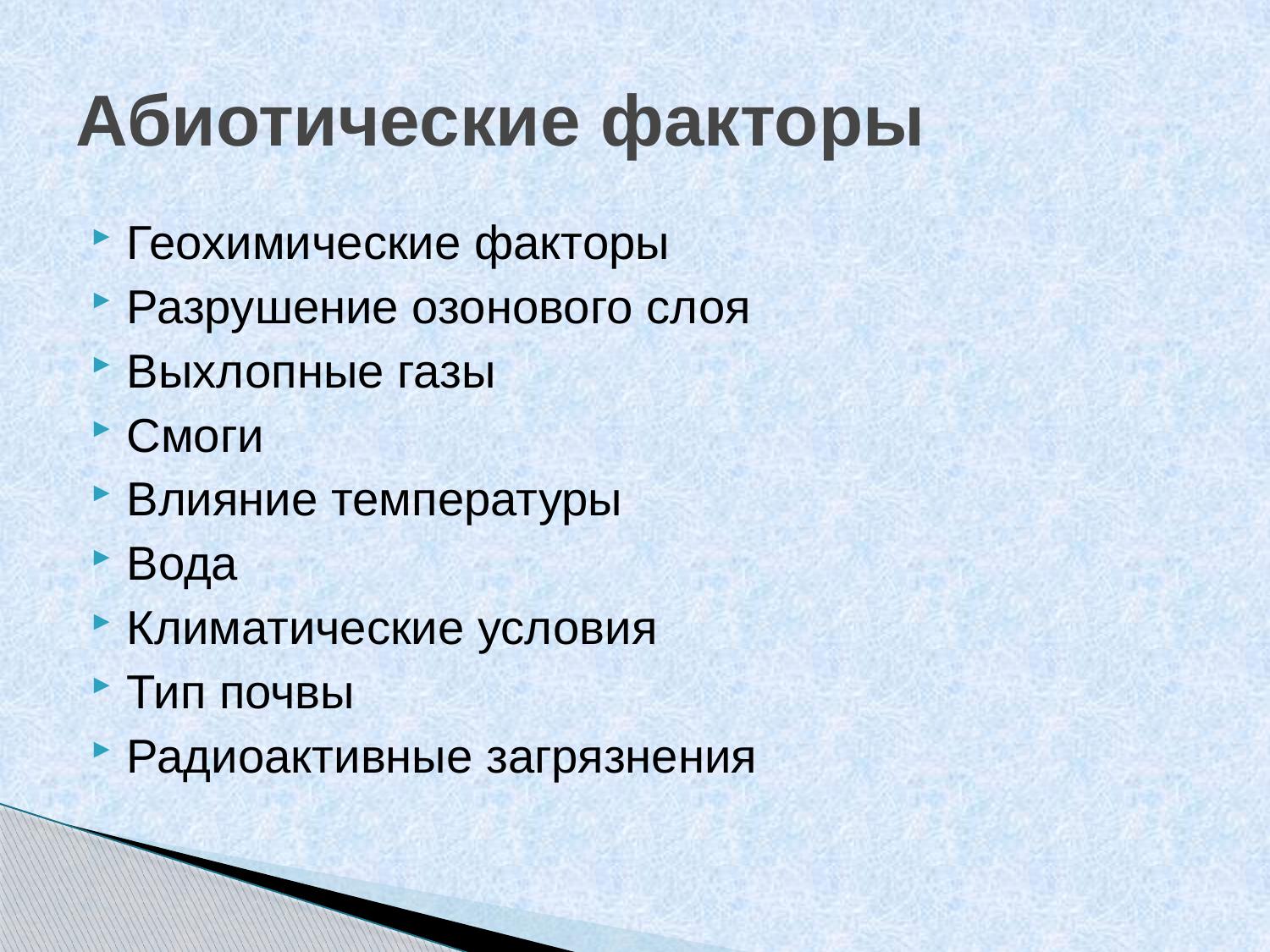

# Абиотические факторы
Геохимические факторы
Разрушение озонового слоя
Выхлопные газы
Смоги
Влияние температуры
Вода
Климатические условия
Тип почвы
Радиоактивные загрязнения